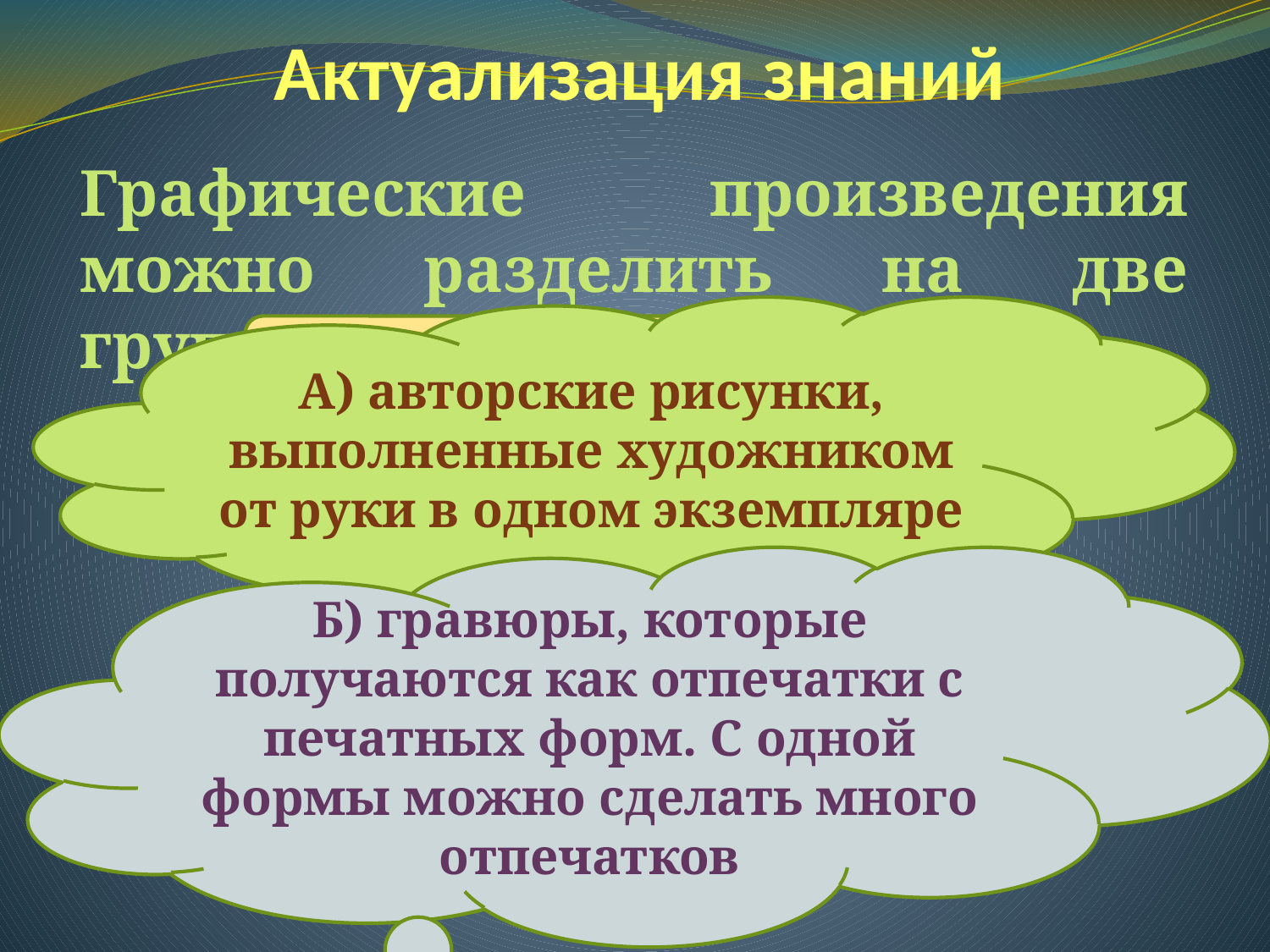

# Актуализация знаний
Графические произведения можно разделить на две группы:
А) авторские рисунки, выполненные художником от руки в одном экземпляре

Б) гравюры, которые получаются как отпечатки с печатных форм. С одной формы можно сделать много отпечатков